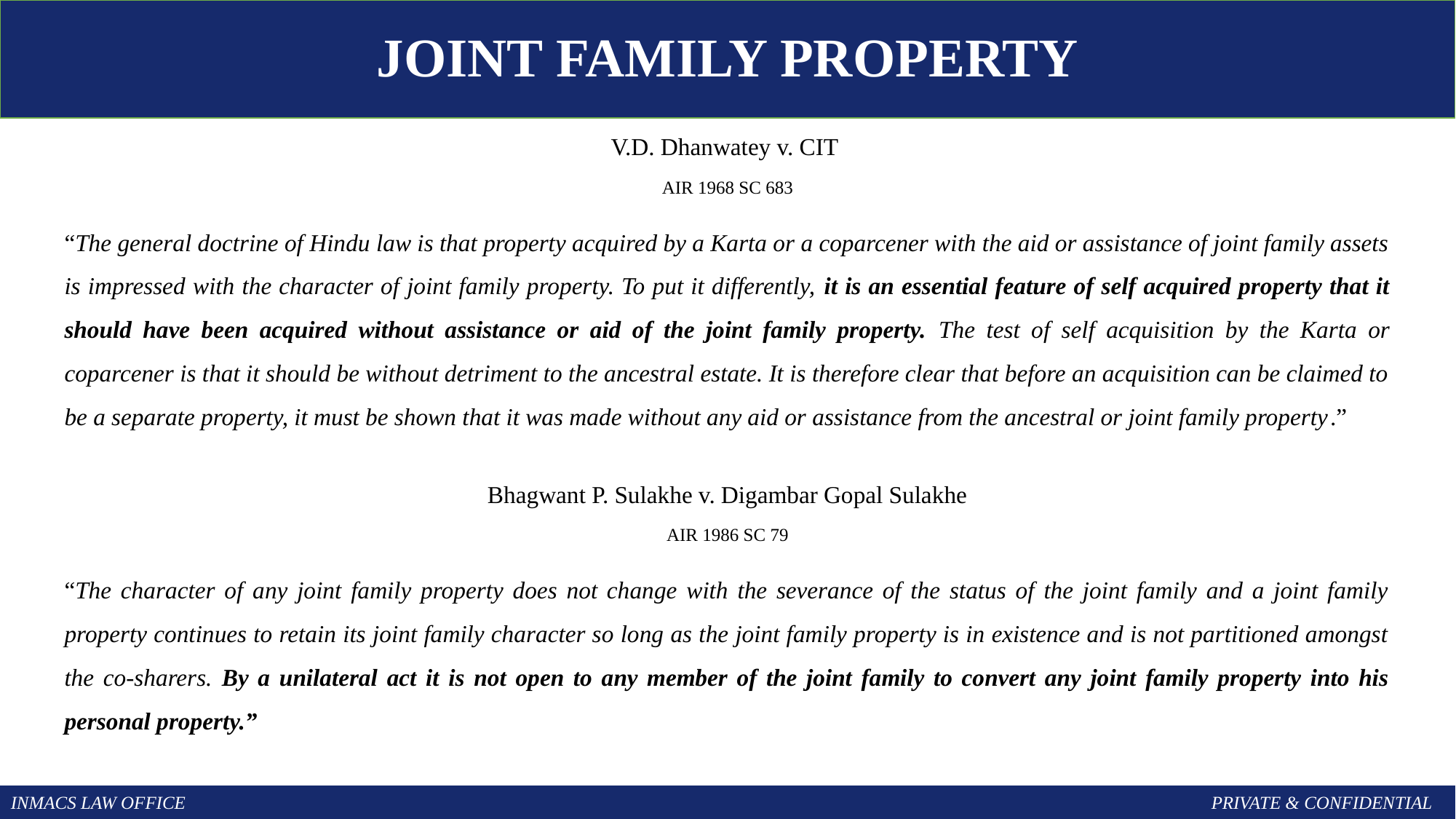

JOINT FAMILY PROPERTY
V.D. Dhanwatey v. CIT
AIR 1968 SC 683
“The general doctrine of Hindu law is that property acquired by a Karta or a coparcener with the aid or assistance of joint family assets is impressed with the character of joint family property. To put it differently, it is an essential feature of self acquired property that it should have been acquired without assistance or aid of the joint family property. The test of self acquisition by the Karta or coparcener is that it should be without detriment to the ancestral estate. It is therefore clear that before an acquisition can be claimed to be a separate property, it must be shown that it was made without any aid or assistance from the ancestral or joint family property.”

Bhagwant P. Sulakhe v. Digambar Gopal Sulakhe
AIR 1986 SC 79
“The character of any joint family property does not change with the severance of the status of the joint family and a joint family property continues to retain its joint family character so long as the joint family property is in existence and is not partitioned amongst the co-sharers. By a unilateral act it is not open to any member of the joint family to convert any joint family property into his personal property.”
INMACS LAW OFFICE										PRIVATE & CONFIDENTIAL